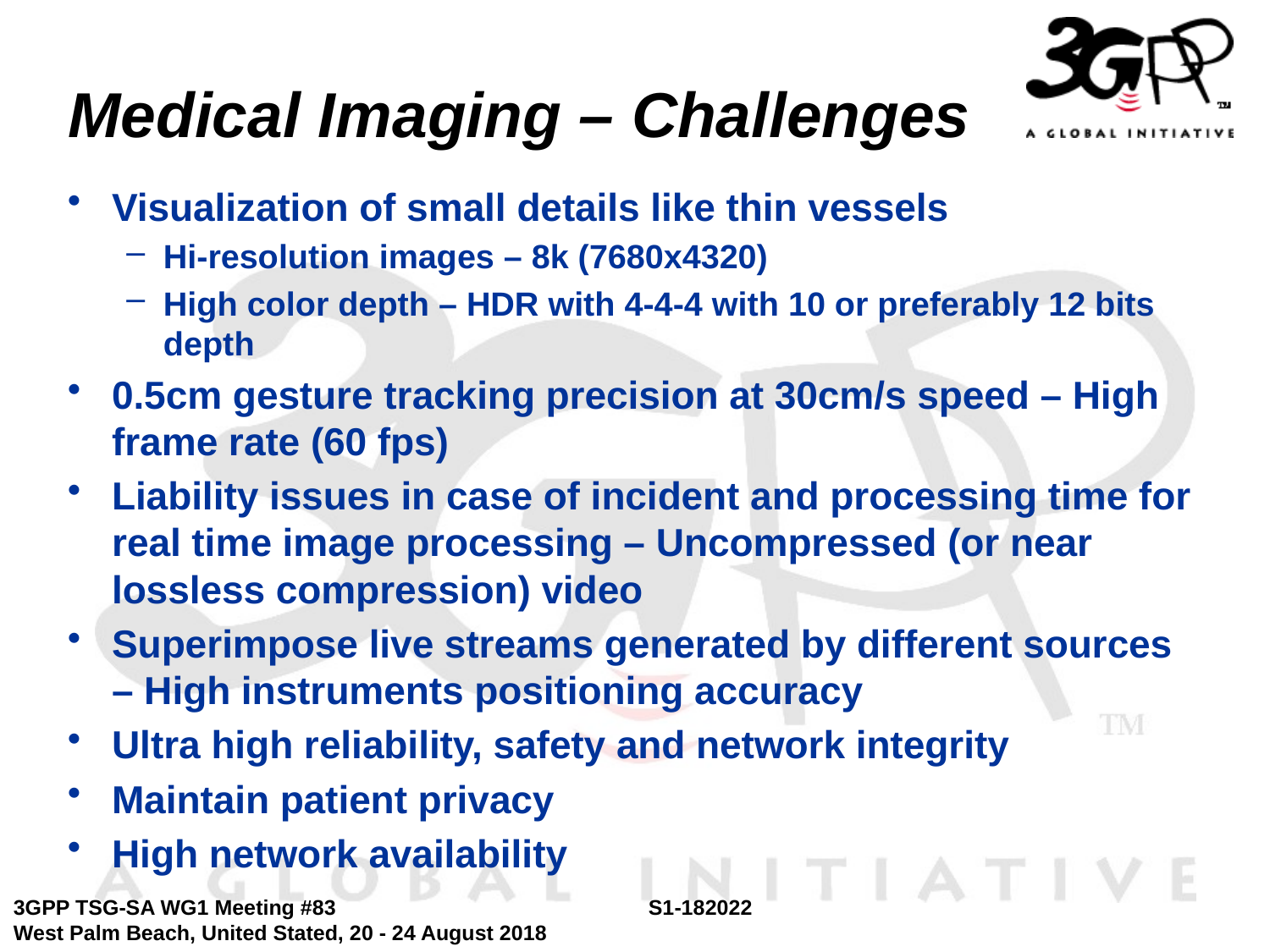

# Medical Imaging – Challenges
Visualization of small details like thin vessels
Hi-resolution images – 8k (7680x4320)
High color depth – HDR with 4-4-4 with 10 or preferably 12 bits depth
0.5cm gesture tracking precision at 30cm/s speed – High frame rate (60 fps)
Liability issues in case of incident and processing time for real time image processing – Uncompressed (or near lossless compression) video
Superimpose live streams generated by different sources – High instruments positioning accuracy
Ultra high reliability, safety and network integrity
Maintain patient privacy
High network availability